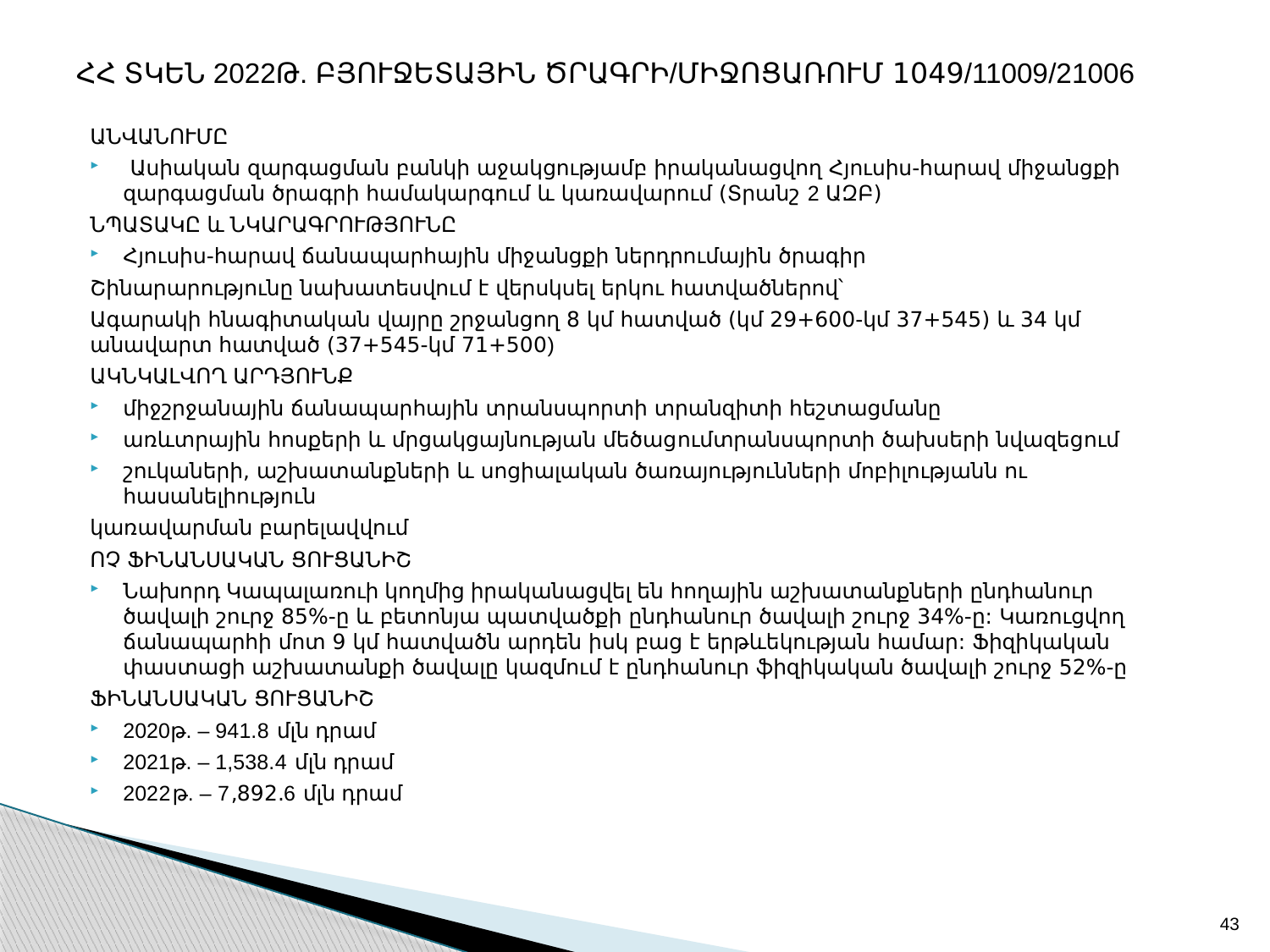

# ՀՀ ՏԿԵՆ 2022Թ. ԲՅՈՒՋԵՏԱՅԻՆ ԾՐԱԳՐԻ/ՄԻՋՈՑԱՌՈՒՄ 1049/11009/21006
ԱՆՎԱՆՈՒՄԸ
 Ասիական զարգացման բանկի աջակցությամբ իրականացվող Հյուսիս-հարավ միջանցքի զարգացման ծրագրի համակարգում և կառավարում (Տրանշ 2 ԱԶԲ)
ՆՊԱՏԱԿԸ և ՆԿԱՐԱԳՐՈՒԹՅՈՒՆԸ
Հյուսիս-հարավ ճանապարհային միջանցքի ներդրումային ծրագիր
Շինարարությունը նախատեսվում է վերսկսել երկու հատվածներով՝
Ագարակի հնագիտական վայրը շրջանցող 8 կմ հատված (կմ 29+600-կմ 37+545) և 34 կմ անավարտ հատված (37+545-կմ 71+500)
ԱԿՆԿԱԼՎՈՂ ԱՐԴՅՈՒՆՔ
միջշրջանային ճանապարհային տրանսպորտի տրանզիտի հեշտացմանը
առևտրային հոսքերի և մրցակցայնության մեծացումտրանսպորտի ծախսերի նվազեցում
շուկաների, աշխատանքների և սոցիալական ծառայությունների մոբիլությանն ու հասանելիություն
կառավարման բարելավվում
ՈՉ ՖԻՆԱՆՍԱԿԱՆ ՑՈՒՑԱՆԻՇ
Նախորդ Կապալառուի կողմից իրականացվել են հողային աշխատանքների ընդհանուր ծավալի շուրջ 85%-ը և բետոնյա պատվածքի ընդհանուր ծավալի շուրջ 34%-ը: Կառուցվող ճանապարհի մոտ 9 կմ հատվածն արդեն իսկ բաց է երթևեկության համար: Ֆիզիկական փաստացի աշխատանքի ծավալը կազմում է ընդհանուր ֆիզիկական ծավալի շուրջ 52%-ը
ՖԻՆԱՆՍԱԿԱՆ ՑՈՒՑԱՆԻՇ
2020թ. – 941.8 մլն դրամ
2021թ. – 1,538.4 մլն դրամ
2022թ. – 7,892.6 մլն դրամ

43